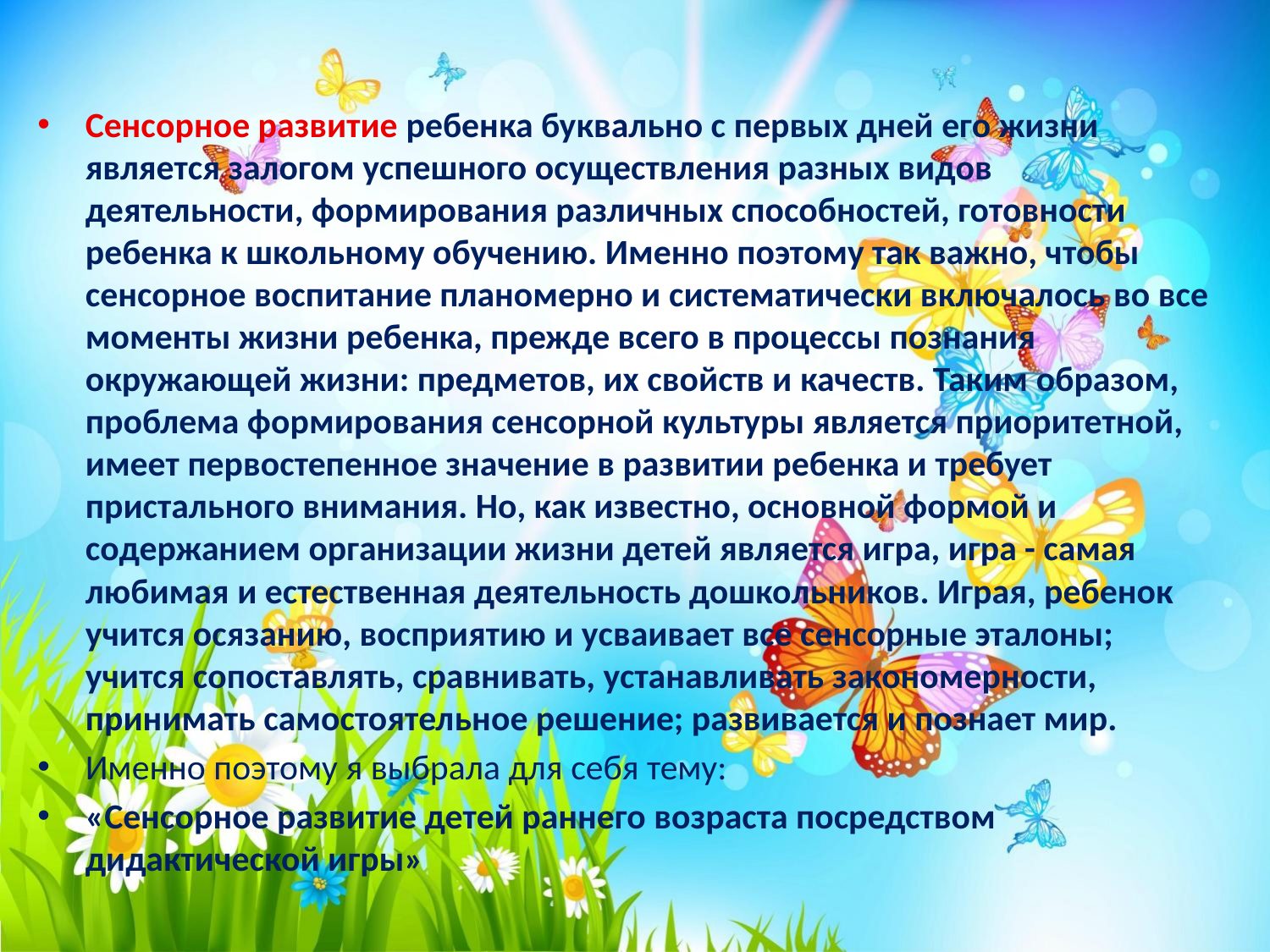

Сенсорное развитие ребенка буквально с первых дней его жизни является залогом успешного осуществления разных видов деятельности, формирования различных способностей, готовности ребенка к школьному обучению. Именно поэтому так важно, чтобы сенсорное воспитание планомерно и систематически включалось во все моменты жизни ребенка, прежде всего в процессы познания окружающей жизни: предметов, их свойств и качеств. Таким образом, проблема формирования сенсорной культуры является приоритетной, имеет первостепенное значение в развитии ребенка и требует пристального внимания. Но, как известно, основной формой и содержанием организации жизни детей является игра, игра - самая любимая и естественная деятельность дошкольников. Играя, ребенок учится осязанию, восприятию и усваивает все сенсорные эталоны; учится сопоставлять, сравнивать, устанавливать закономерности, принимать самостоятельное решение; развивается и познает мир.
Именно поэтому я выбрала для себя тему:
«Сенсорное развитие детей раннего возраста посредством     дидактической игры»